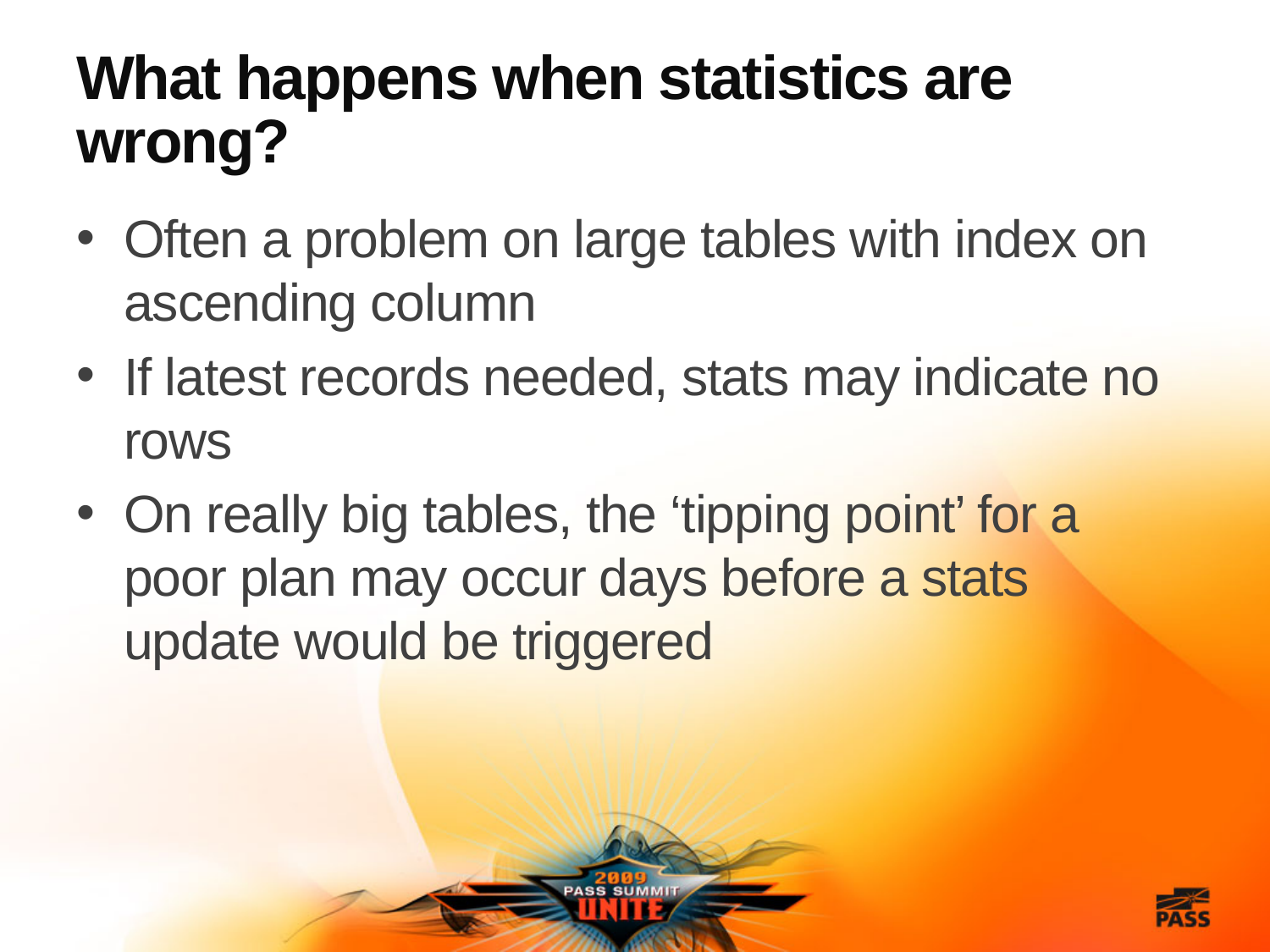

# What happens when statistics are wrong?
Often a problem on large tables with index on ascending column
If latest records needed, stats may indicate no rows
On really big tables, the ‘tipping point’ for a poor plan may occur days before a stats update would be triggered